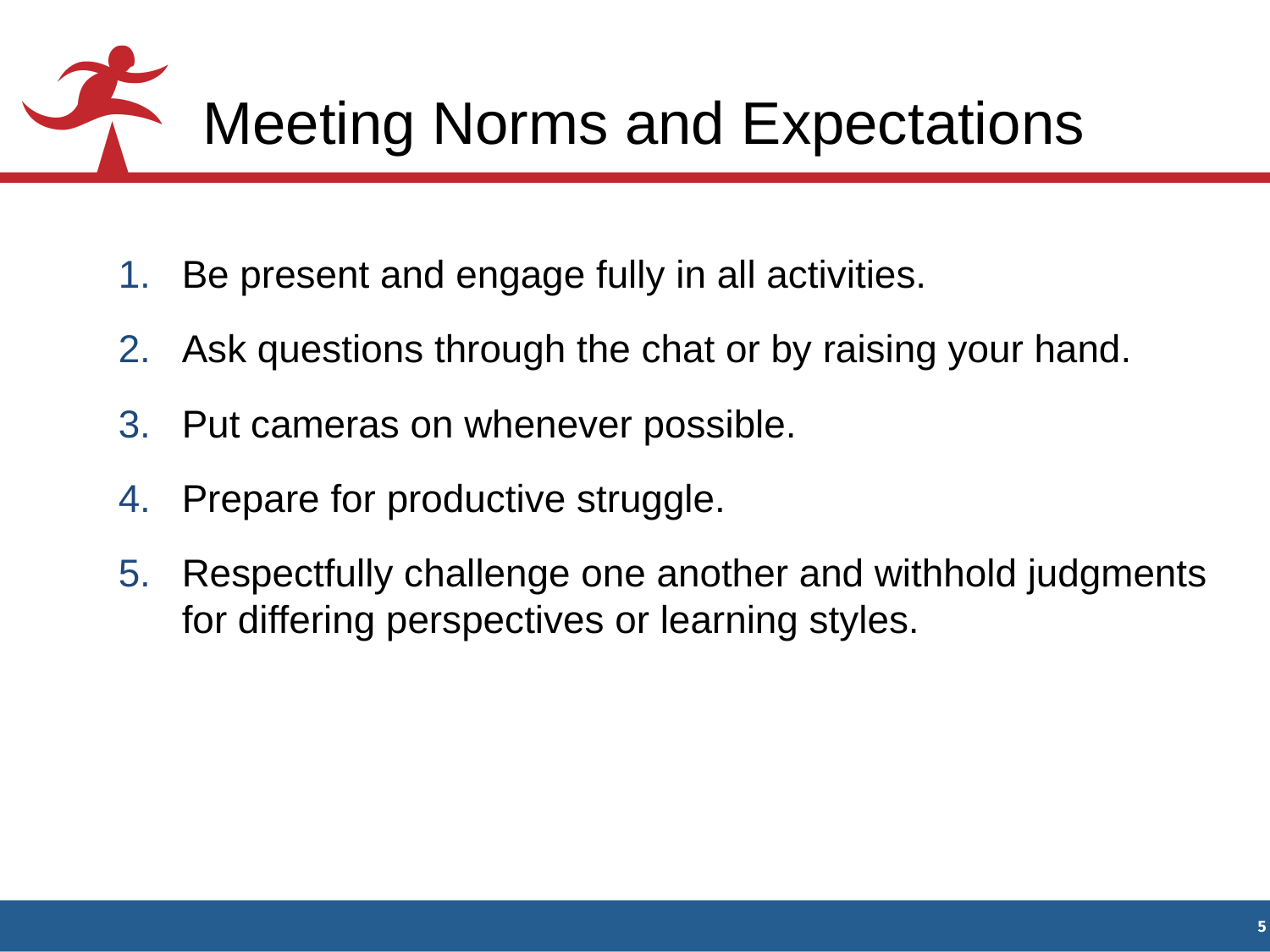

Meeting Norms and Expectations
Be present and engage fully in all activities.
Ask questions through the chat or by raising your hand.
Put cameras on whenever possible.
Prepare for productive struggle.
Respectfully challenge one another and withhold judgments for differing perspectives or learning styles.